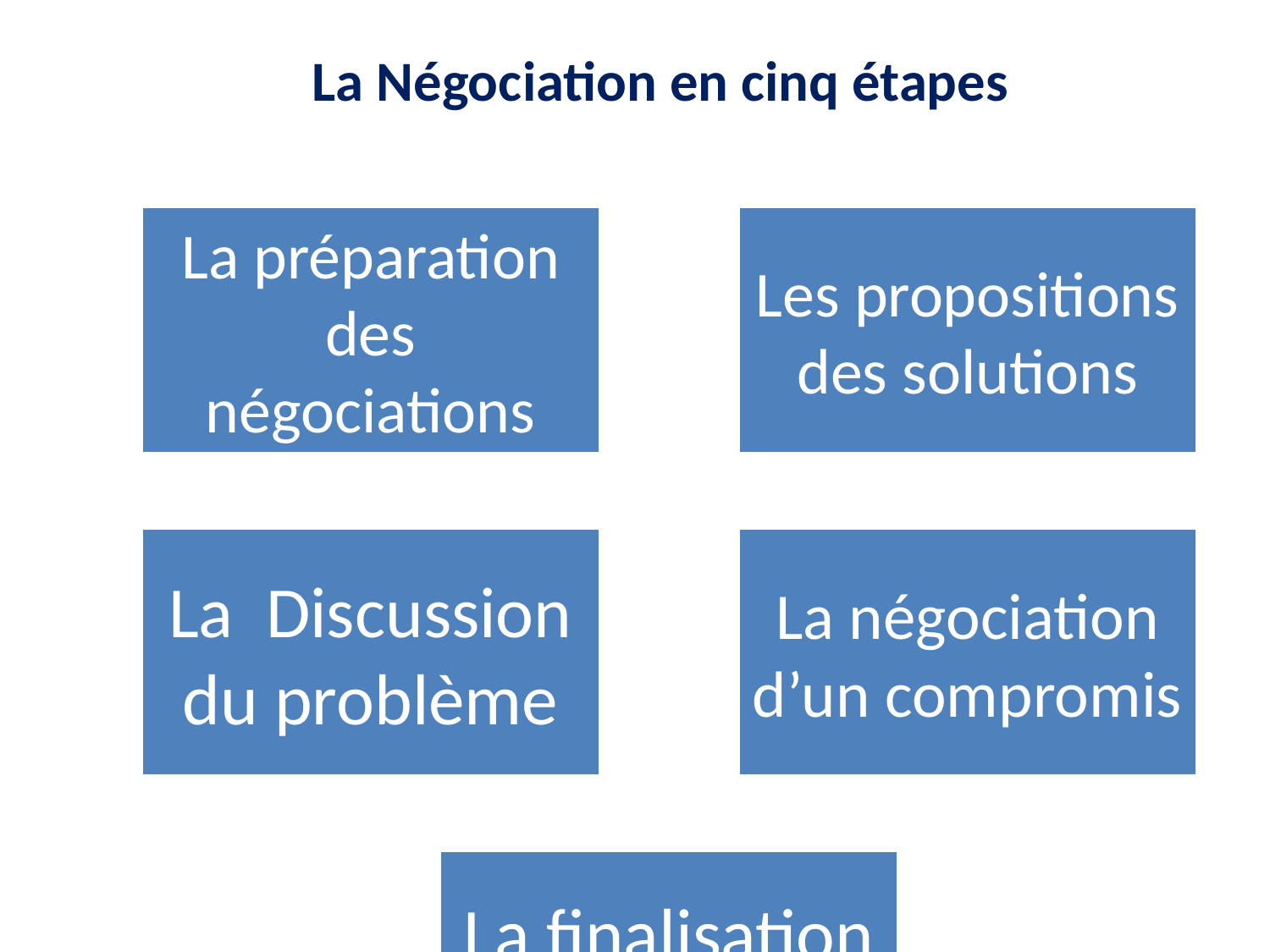

La Négociation en cinq étapes
La préparation des négociations
Les propositions des solutions
La  Discussion du problème
La négociation d’un compromis